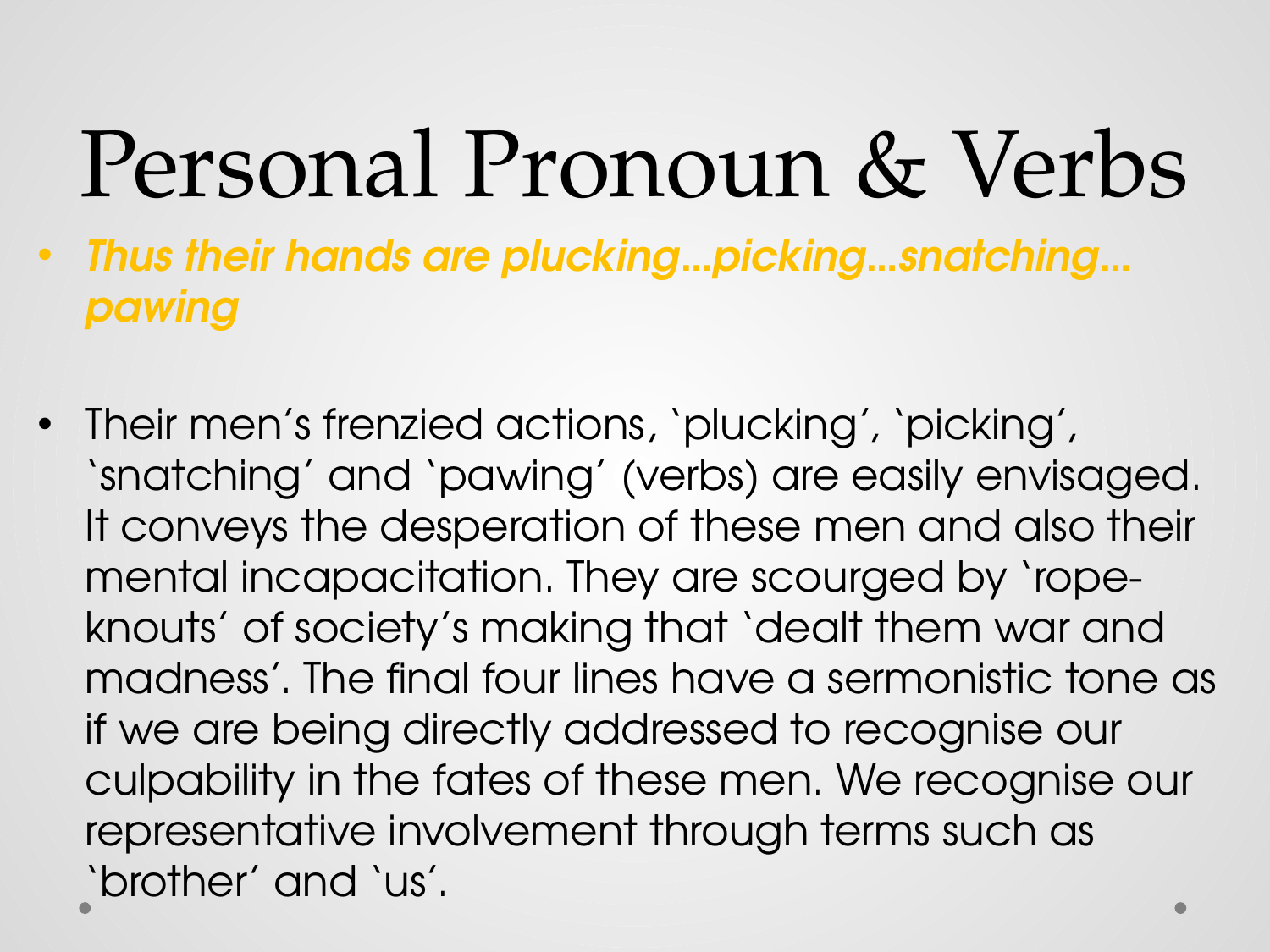

# Personal Pronoun & Verbs
Thus their hands are plucking…picking…snatching…pawing

Their men’s frenzied actions, ‘plucking’, ‘picking’, ‘snatching’ and ‘pawing’ (verbs) are easily envisaged. It conveys the desperation of these men and also their mental incapacitation. They are scourged by ‘rope-knouts’ of society’s making that ‘dealt them war and madness’. The final four lines have a sermonistic tone as if we are being directly addressed to recognise our culpability in the fates of these men. We recognise our representative involvement through terms such as ‘brother’ and ‘us’.